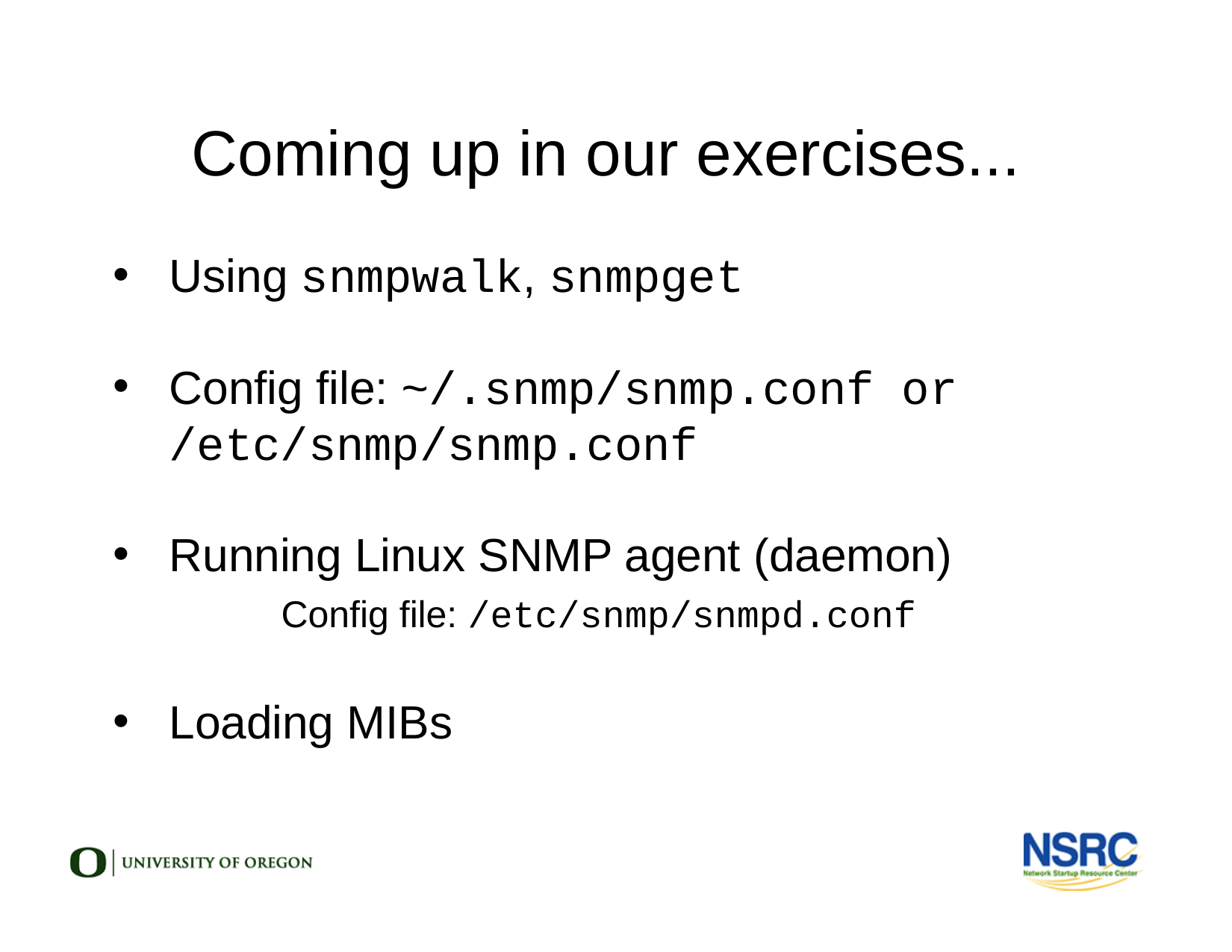

Coming up in our exercises...
Using snmpwalk, snmpget
Config file: ~/.snmp/snmp.conf or /etc/snmp/snmp.conf

Running Linux SNMP agent (daemon)
	Config file: /etc/snmp/snmpd.conf

Loading MIBs